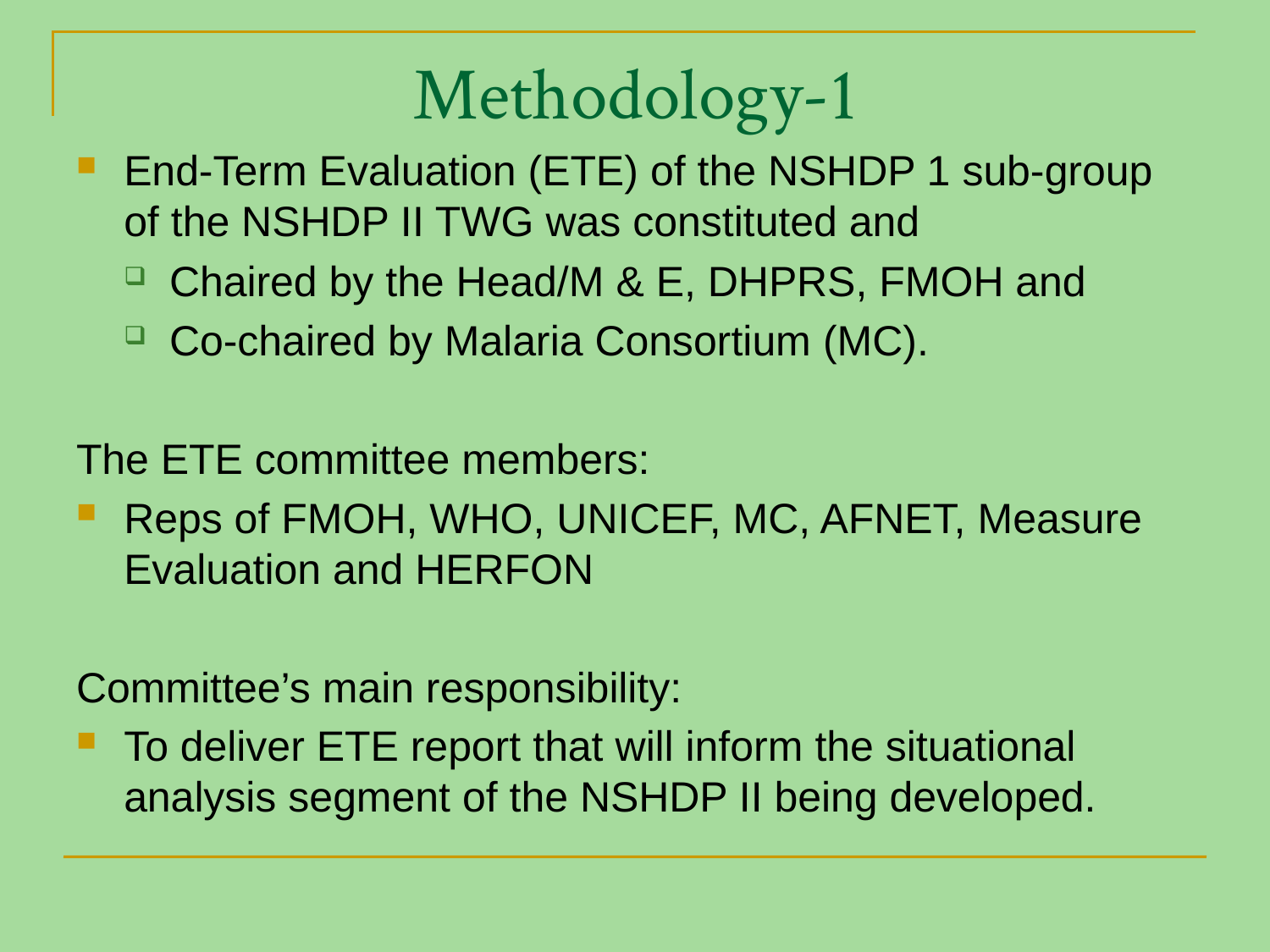

# Methodology-1
End-Term Evaluation (ETE) of the NSHDP 1 sub-group of the NSHDP II TWG was constituted and
Chaired by the Head/M & E, DHPRS, FMOH and
Co-chaired by Malaria Consortium (MC).

The ETE committee members:
Reps of FMOH, WHO, UNICEF, MC, AFNET, Measure Evaluation and HERFON

Committee’s main responsibility:
To deliver ETE report that will inform the situational analysis segment of the NSHDP II being developed.